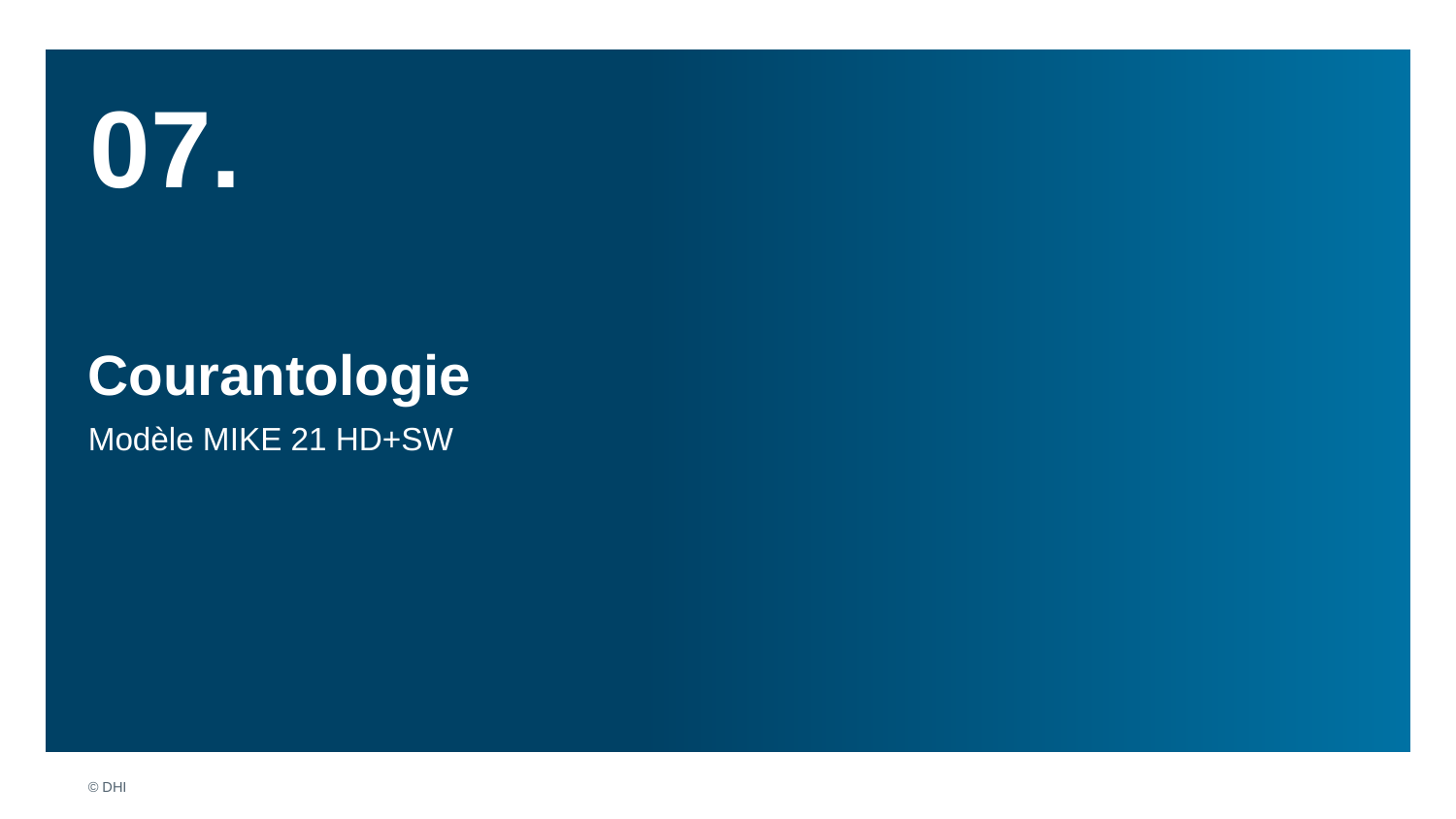

# 07.
Courantologie
Modèle MIKE 21 HD+SW

© DHI